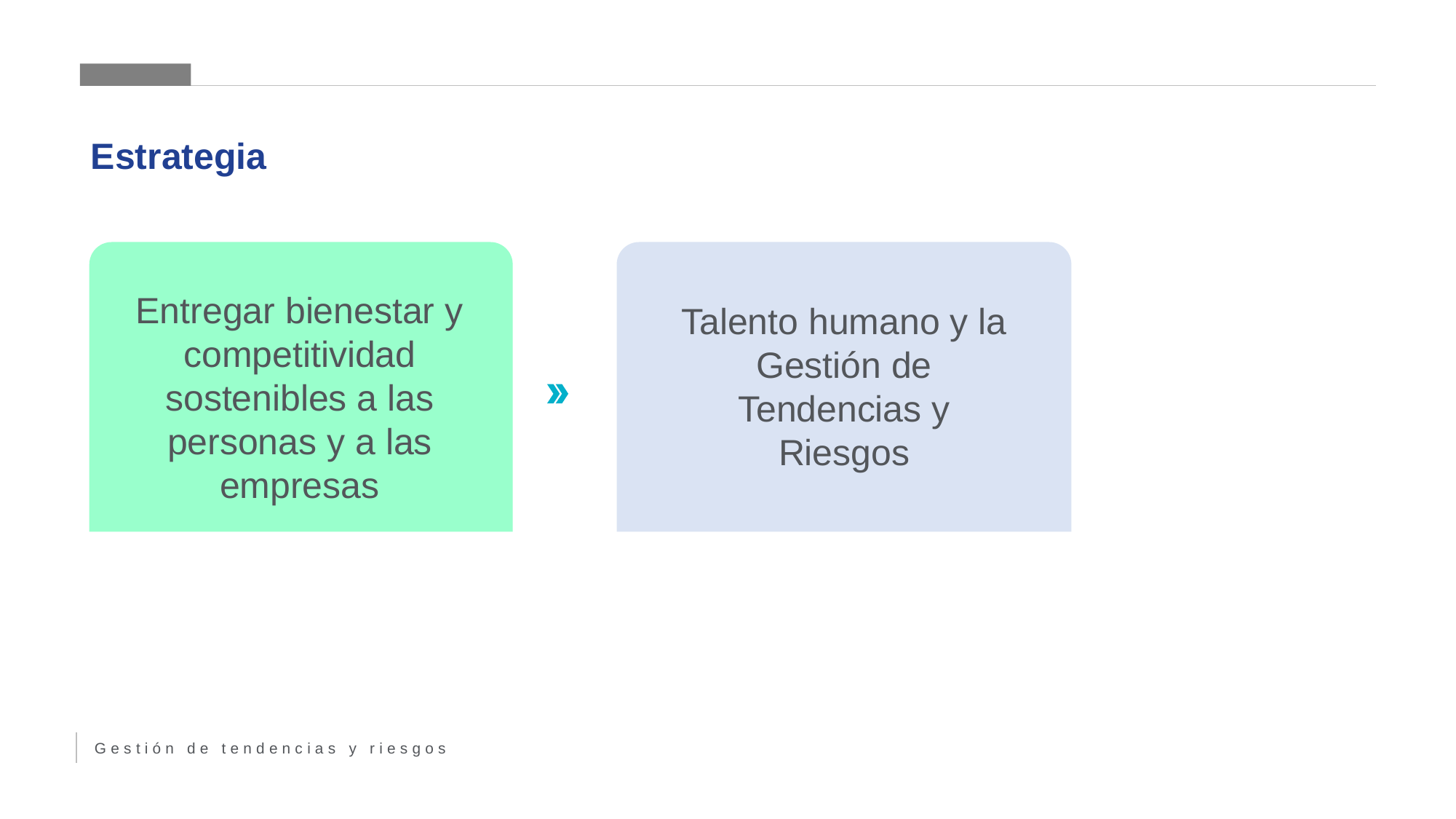

Estrategia

Entregar bienestar y competitividad sostenibles a las personas y a las empresas
Talento humano y la Gestión de Tendencias y Riesgos

Gestión de tendencias y riesgos